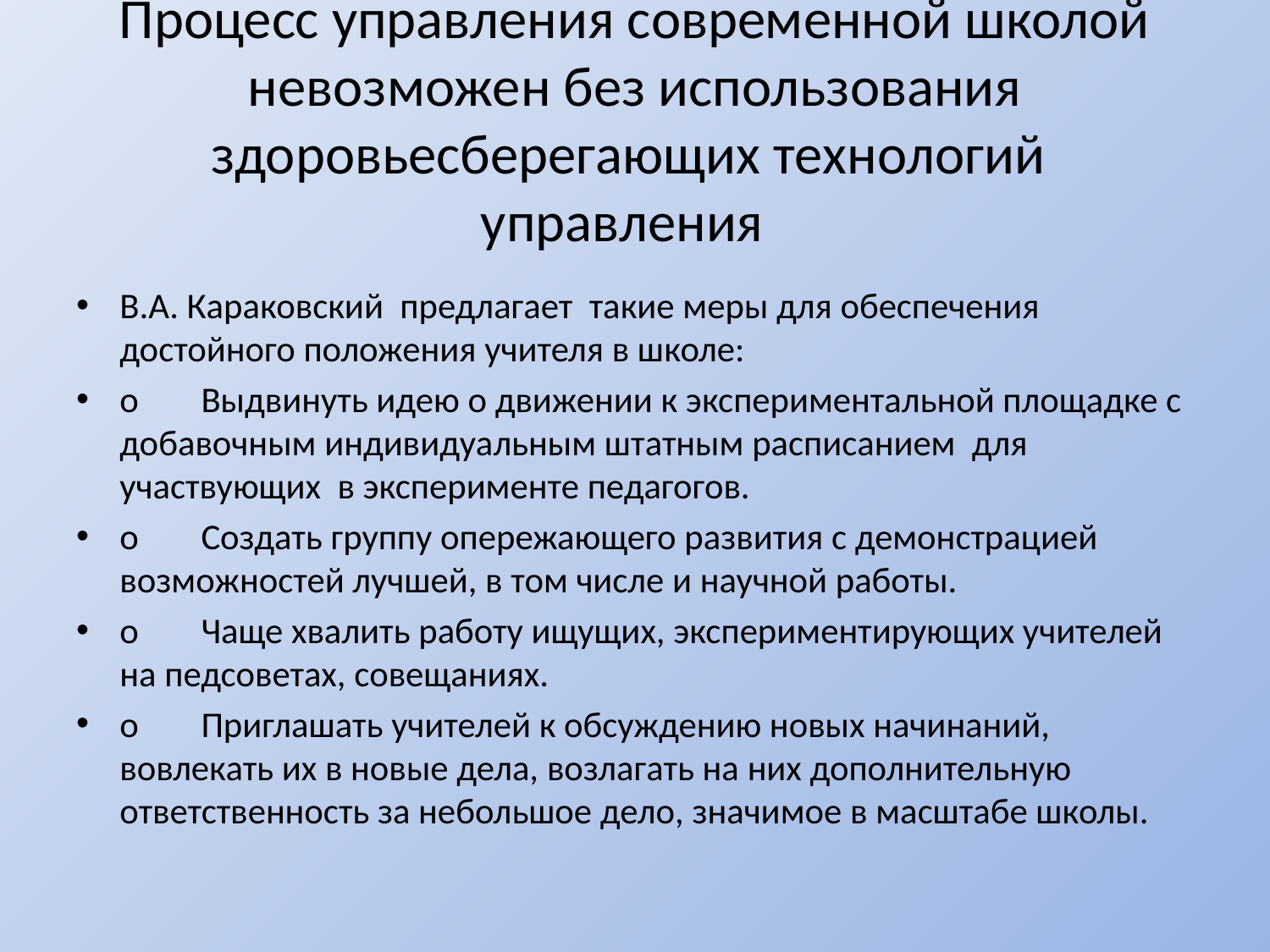

# Процесс управления современной школой невозможен без использования здоровьесберегающих технологий  управления
В.А. Караковский  предлагает  такие меры для обеспечения  достойного положения учителя в школе:
o	Выдвинуть идею о движении к экспериментальной площадке с добавочным индивидуальным штатным расписанием  для участвующих  в эксперименте педагогов.
o	Создать группу опережающего развития с демонстрацией возможностей лучшей, в том числе и научной работы.
o	Чаще хвалить работу ищущих, экспериментирующих учителей на педсоветах, совещаниях.
o	Приглашать учителей к обсуждению новых начинаний, вовлекать их в новые дела, возлагать на них дополнительную ответственность за небольшое дело, значимое в масштабе школы.